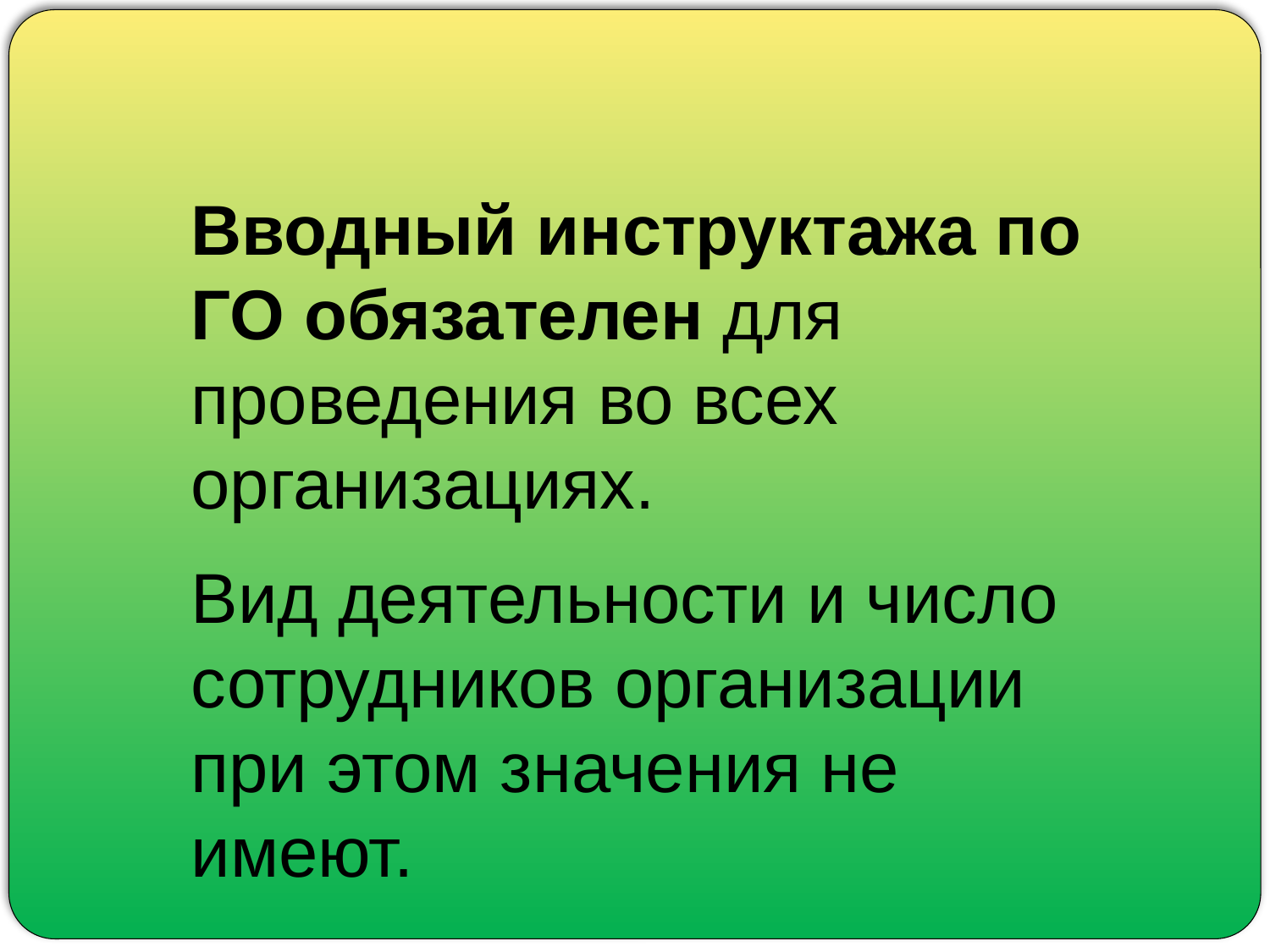

Вводный инструктажа по ГО обязателен для проведения во всех организациях.

Вид деятельности и число сотрудников организации при этом значения не имеют.